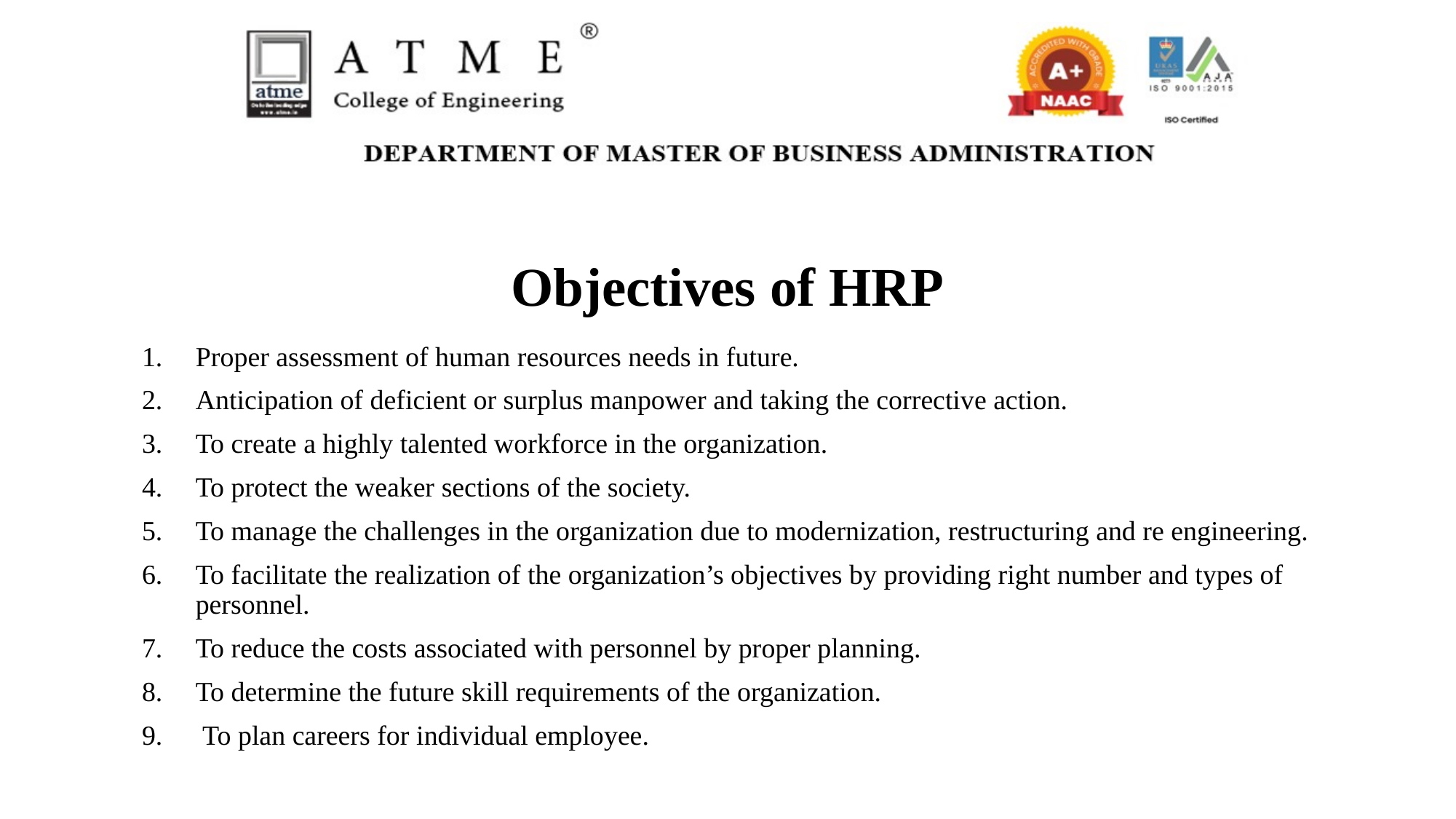

# Objectives of HRP
Proper assessment of human resources needs in future.
Anticipation of deficient or surplus manpower and taking the corrective action.
To create a highly talented workforce in the organization.
To protect the weaker sections of the society.
To manage the challenges in the organization due to modernization, restructuring and re engineering.
To facilitate the realization of the organization’s objectives by providing right number and types of personnel.
To reduce the costs associated with personnel by proper planning.
To determine the future skill requirements of the organization.
 To plan careers for individual employee.